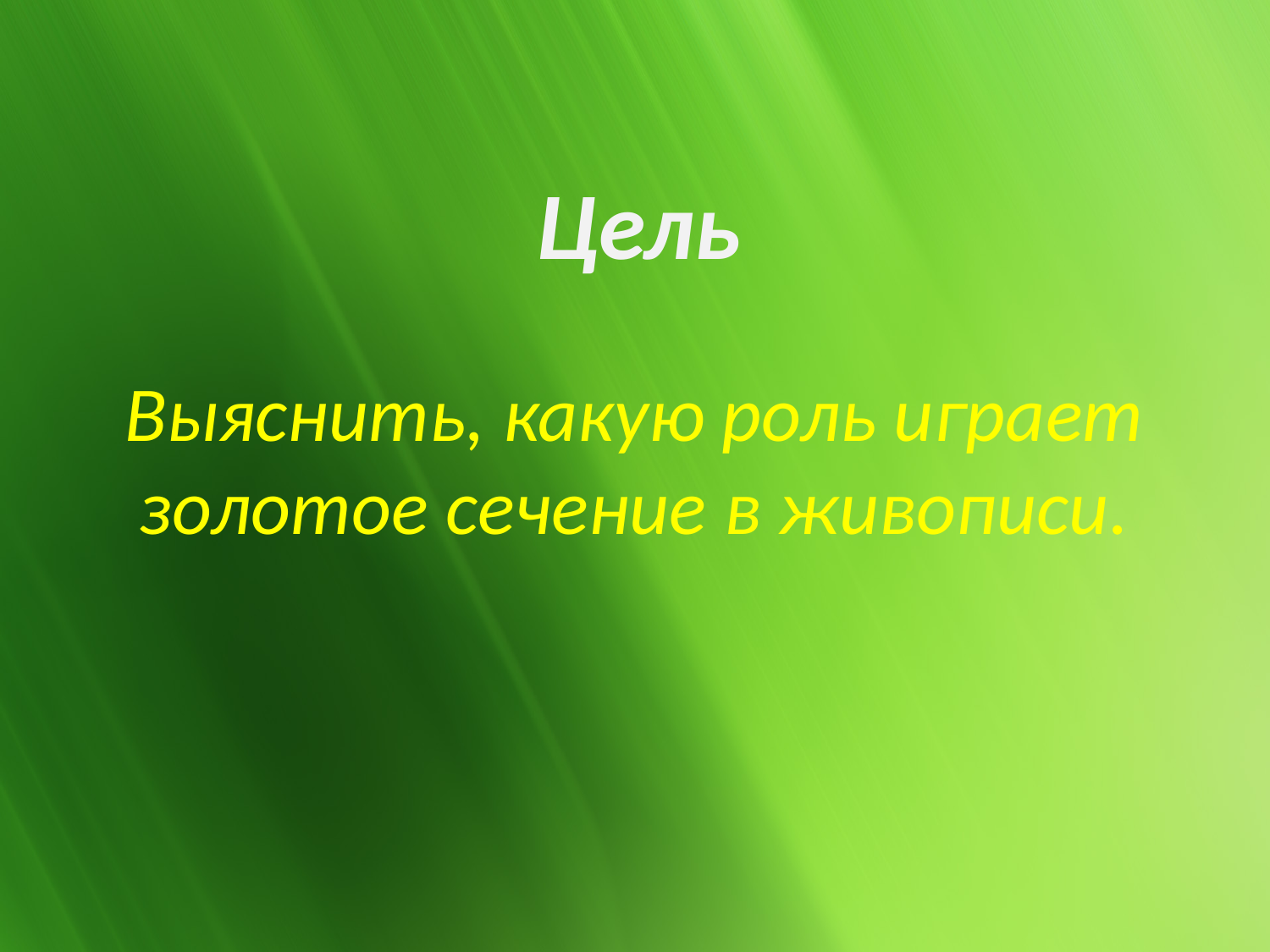

# Цель
Выяснить, какую роль играет золотое сечение в живописи.